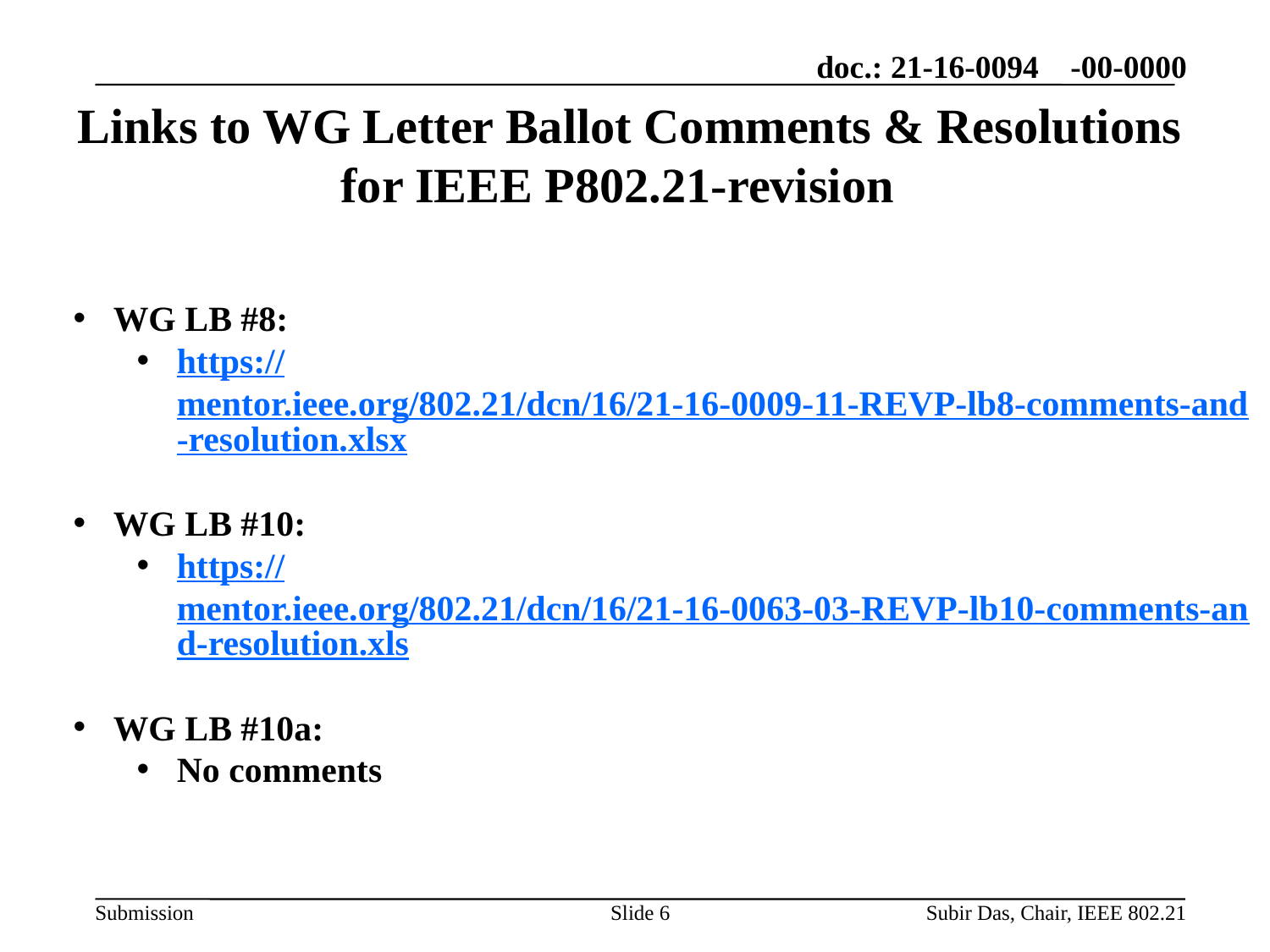

# Links to WG Letter Ballot Comments & Resolutions for IEEE P802.21-revision

WG LB #8:
https://mentor.ieee.org/802.21/dcn/16/21-16-0009-11-REVP-lb8-comments-and-resolution.xlsx

WG LB #10:
https://mentor.ieee.org/802.21/dcn/16/21-16-0063-03-REVP-lb10-comments-and-resolution.xls

WG LB #10a:
No comments
Slide 6
Subir Das, Chair, IEEE 802.21